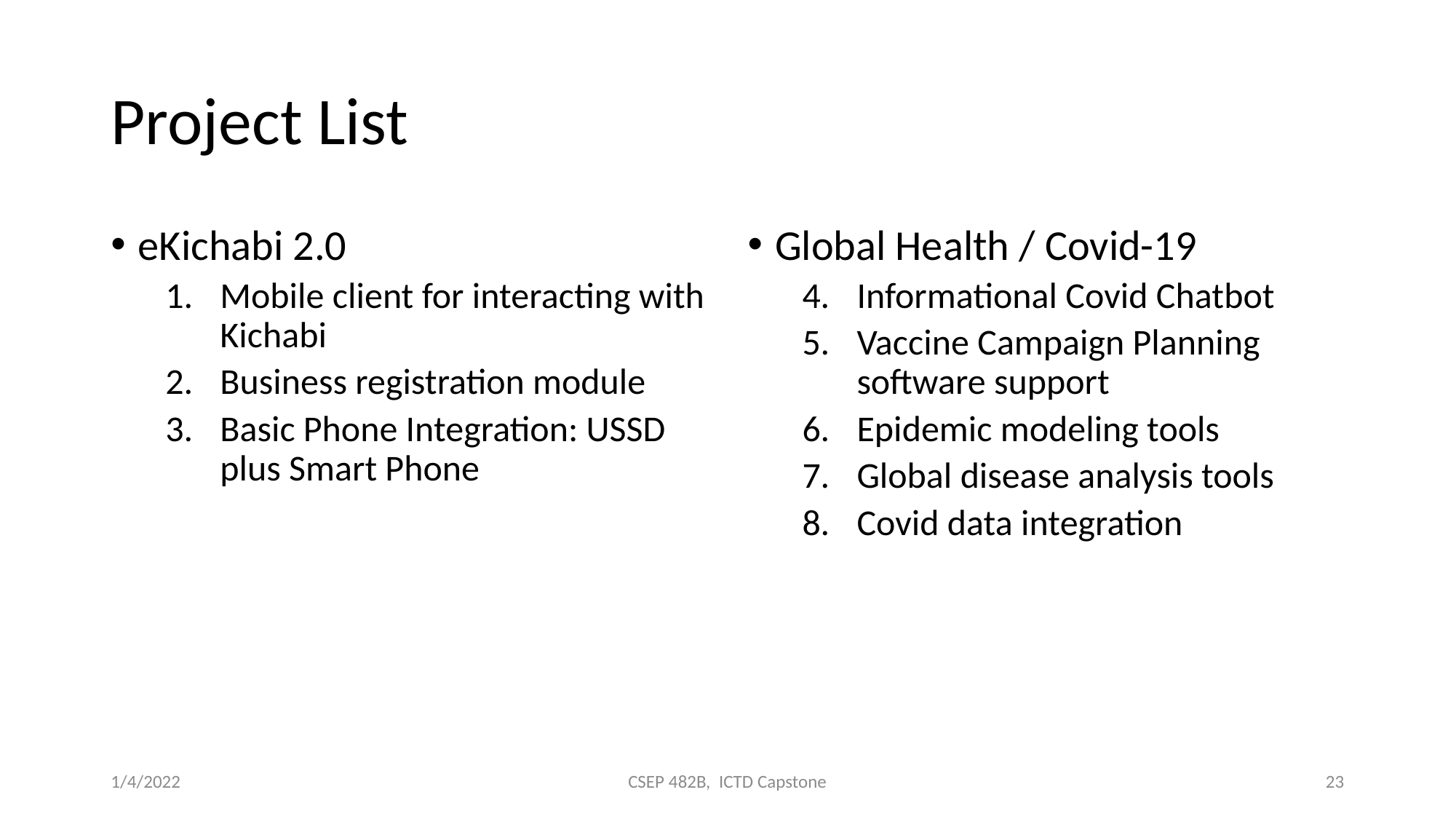

# Project List
eKichabi 2.0
Mobile client for interacting with Kichabi
Business registration module
Basic Phone Integration: USSD plus Smart Phone

Global Health / Covid-19
Informational Covid Chatbot
Vaccine Campaign Planning software support
Epidemic modeling tools
Global disease analysis tools
Covid data integration
1/4/2022
CSEP 482B,  ICTD Capstone
23